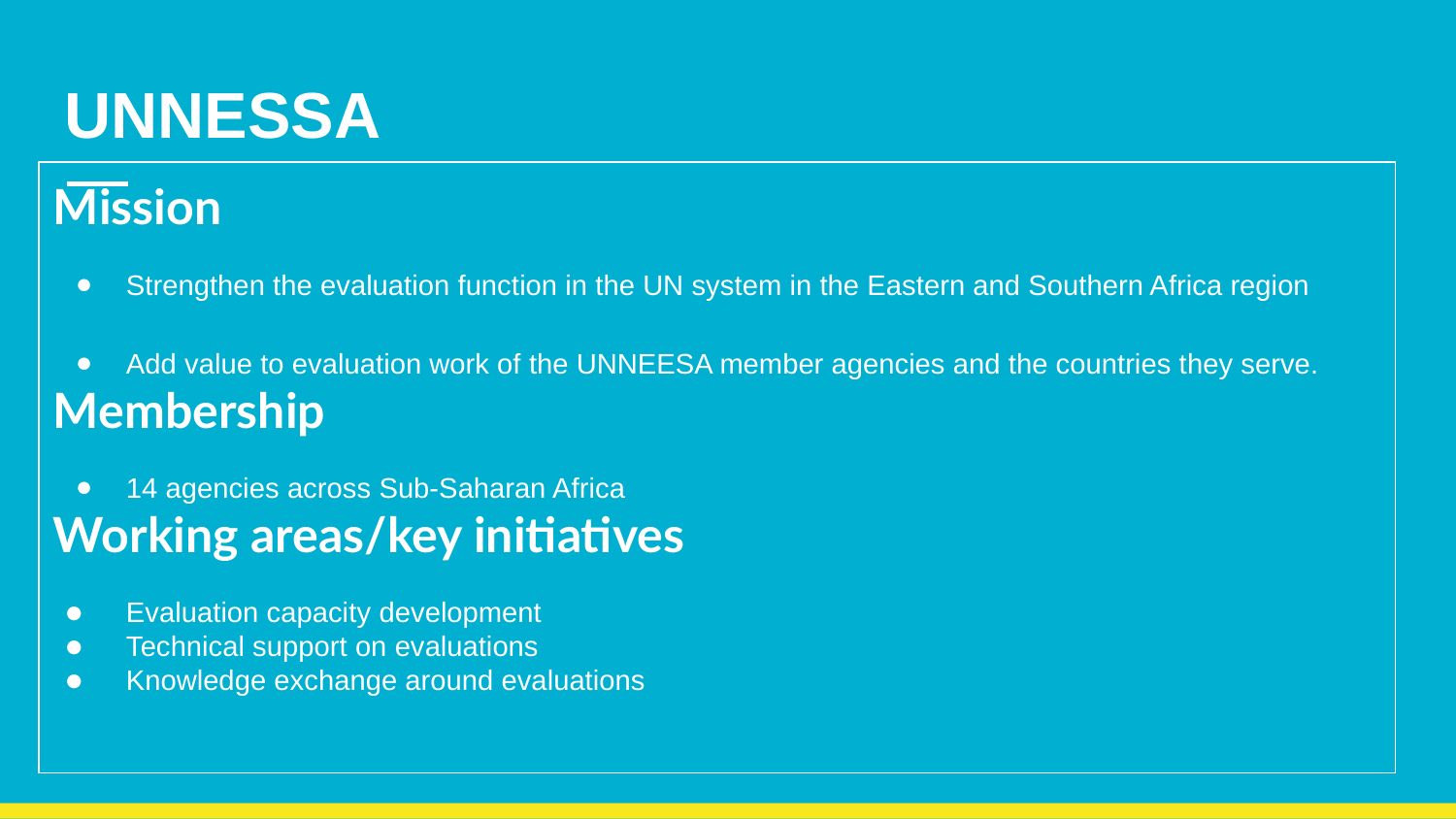

# UNNESSA
Mission
Strengthen the evaluation function in the UN system in the Eastern and Southern Africa region
Add value to evaluation work of the UNNEESA member agencies and the countries they serve.
Membership
14 agencies across Sub-Saharan Africa
Working areas/key initiatives
Evaluation capacity development
Technical support on evaluations
Knowledge exchange around evaluations